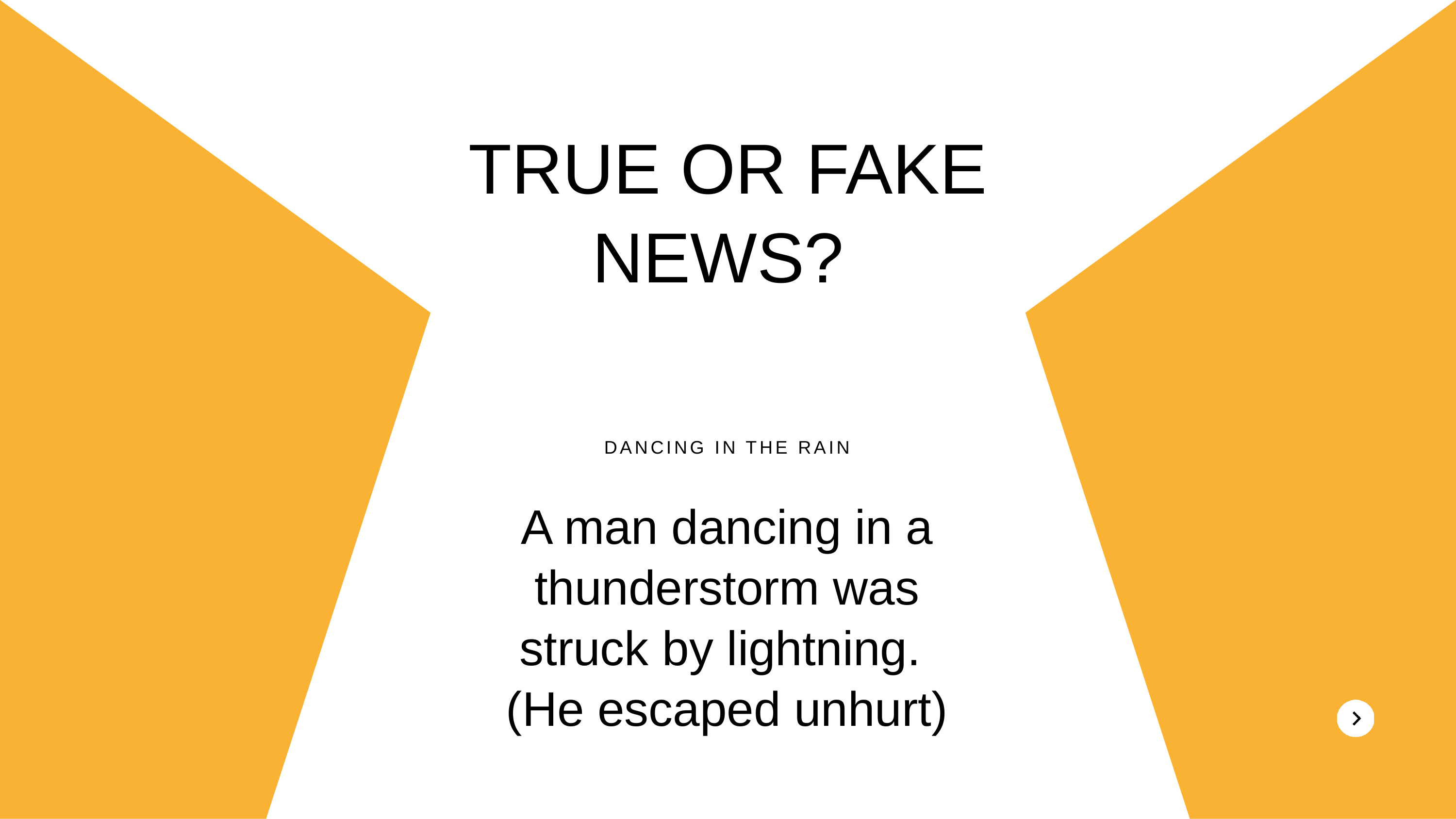

TRUE OR FAKE NEWS?
DANCING IN THE RAIN
A man dancing in a thunderstorm was struck by lightning.
(He escaped unhurt)